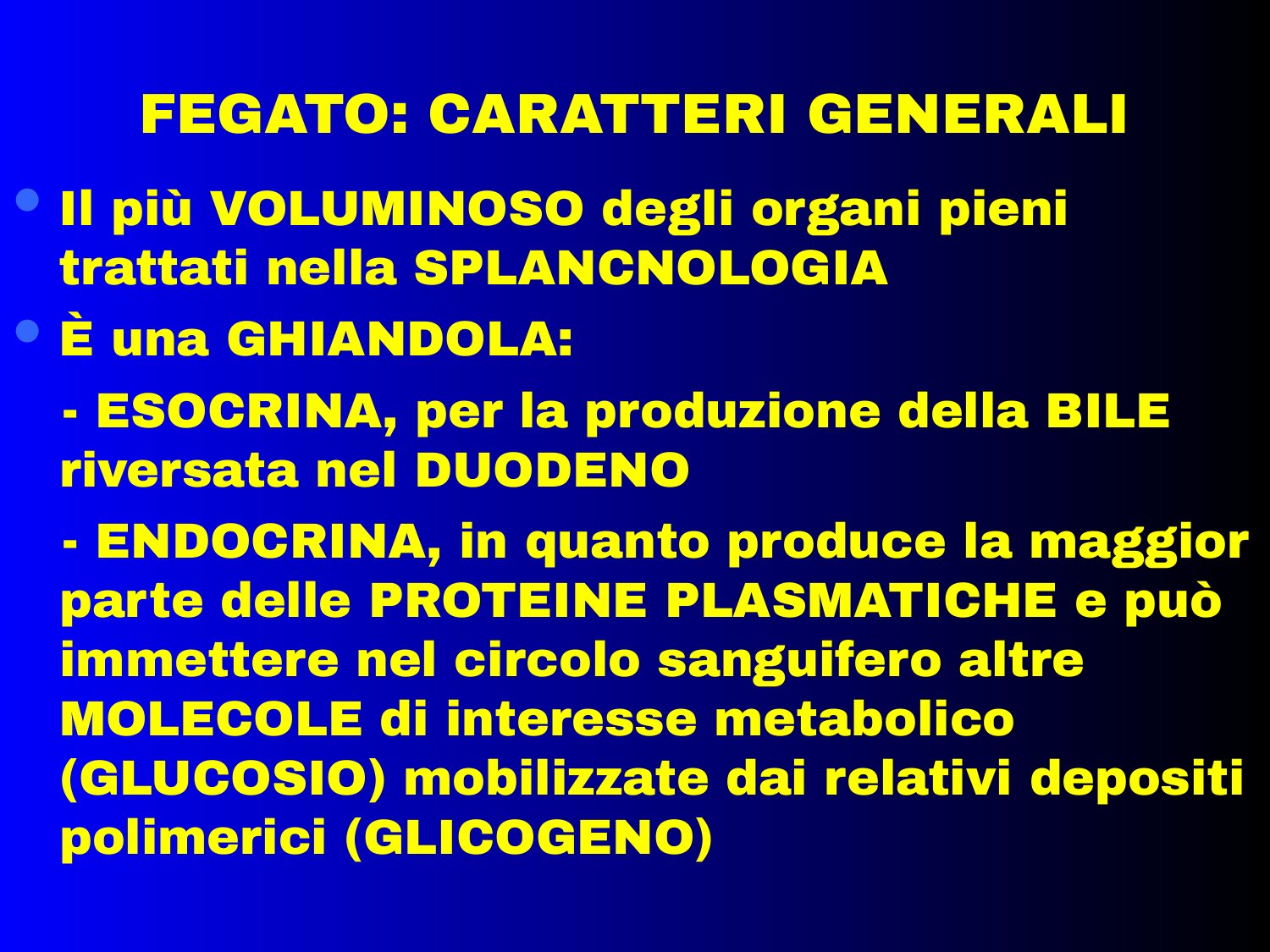

# FEGATO: CARATTERI GENERALI
Il più VOLUMINOSO degli organi pieni trattati nella SPLANCNOLOGIA
È una GHIANDOLA:
   - ESOCRINA, per la produzione della BILE riversata nel DUODENO
   - ENDOCRINA, in quanto produce la maggior parte delle PROTEINE PLASMATICHE e può immettere nel circolo sanguifero altre MOLECOLE di interesse metabolico (GLUCOSIO) mobilizzate dai relativi depositi polimerici (GLICOGENO)